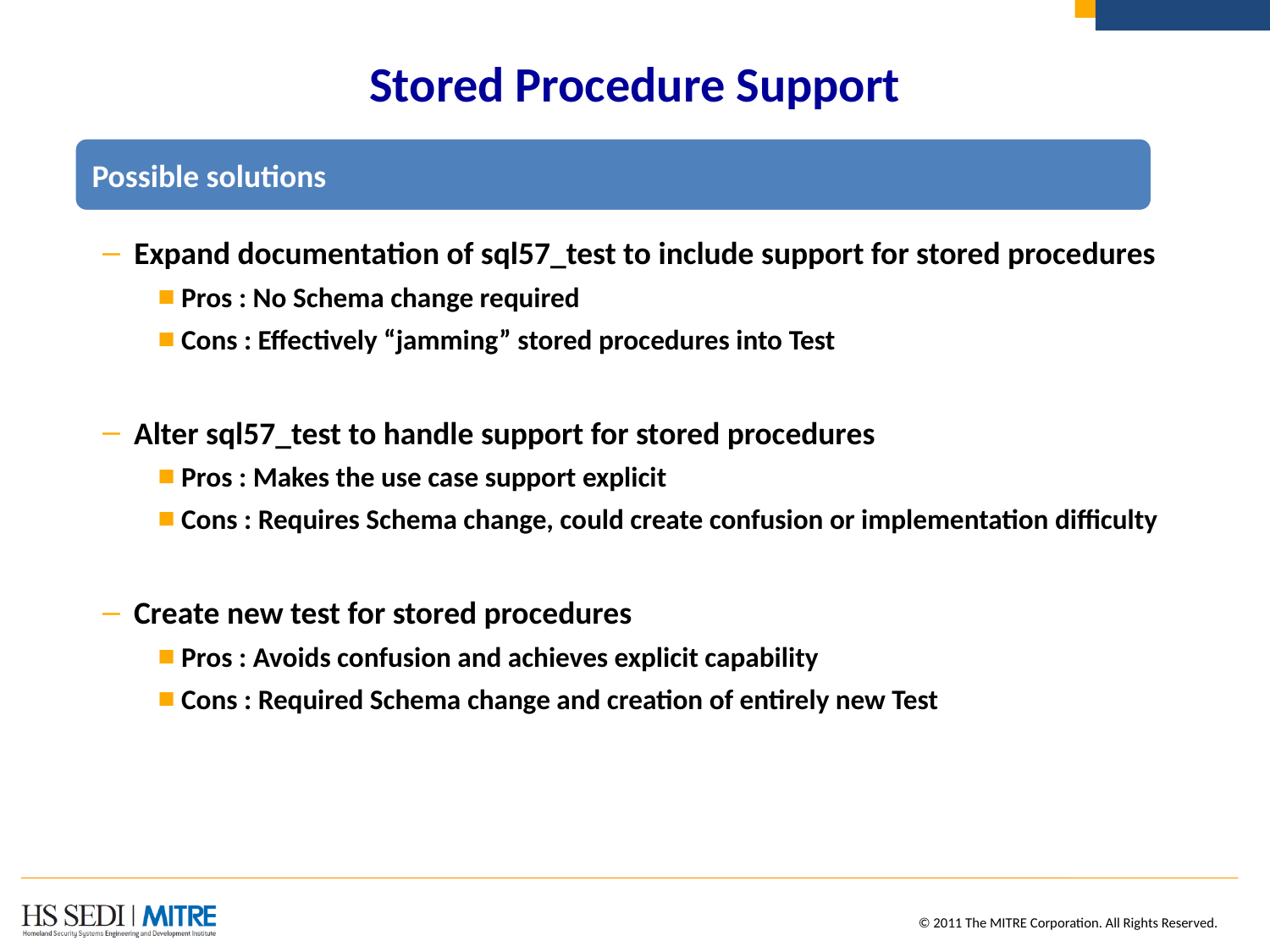

# Stored Procedure Support
Possible solutions
Expand documentation of sql57_test to include support for stored procedures
Pros : No Schema change required
Cons : Effectively “jamming” stored procedures into Test
Alter sql57_test to handle support for stored procedures
Pros : Makes the use case support explicit
Cons : Requires Schema change, could create confusion or implementation difficulty
Create new test for stored procedures
Pros : Avoids confusion and achieves explicit capability
Cons : Required Schema change and creation of entirely new Test